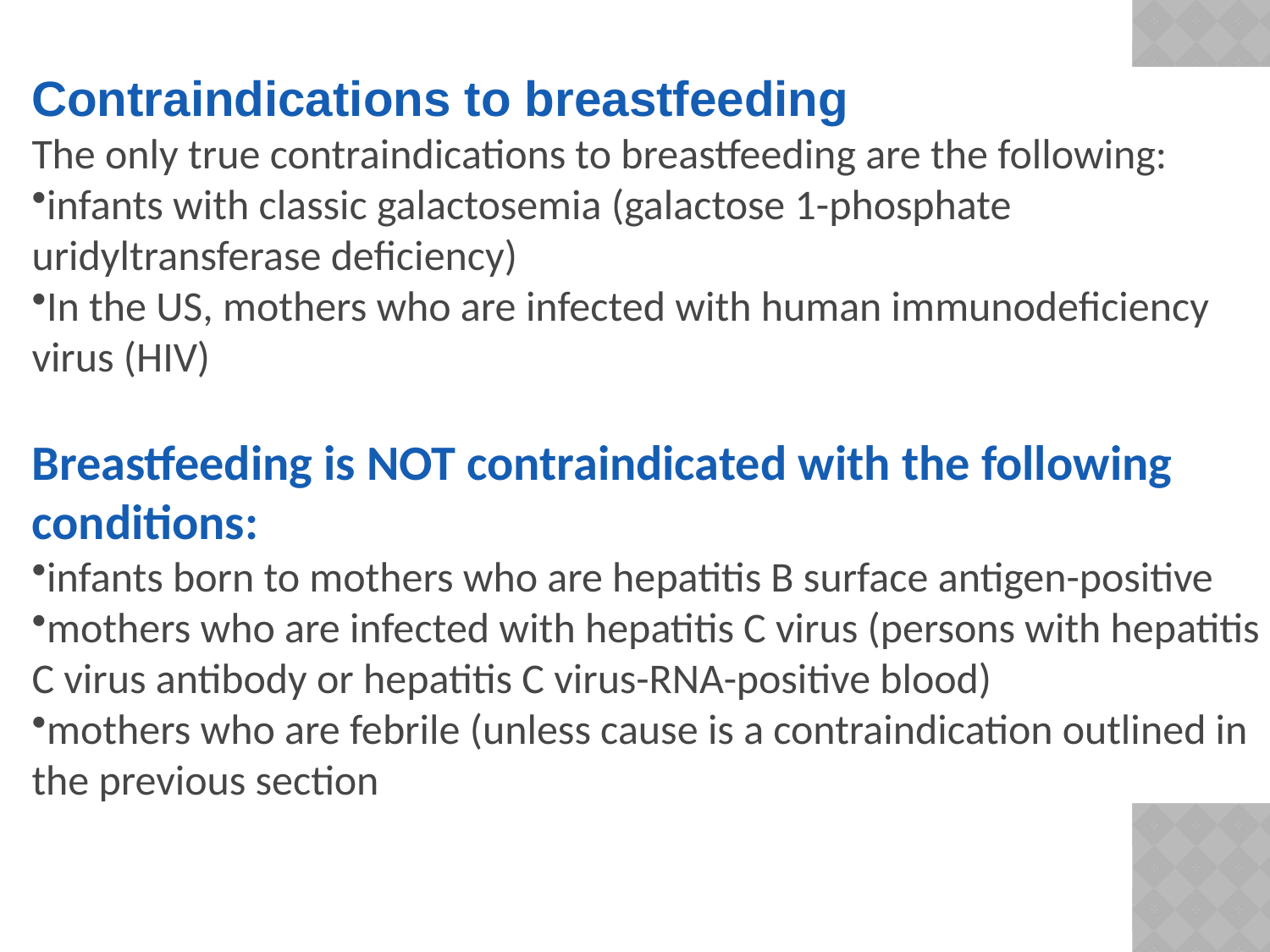

Contraindications to breastfeeding
The only true contraindications to breastfeeding are the following:
infants with classic galactosemia (galactose 1-phosphate uridyltransferase deficiency)
In the US, mothers who are infected with human immunodeficiency virus (HIV)

Breastfeeding is NOT contraindicated with the following conditions:
infants born to mothers who are hepatitis B surface antigen-positive
mothers who are infected with hepatitis C virus (persons with hepatitis C virus antibody or hepatitis C virus-RNA-positive blood)
mothers who are febrile (unless cause is a contraindication outlined in the previous section